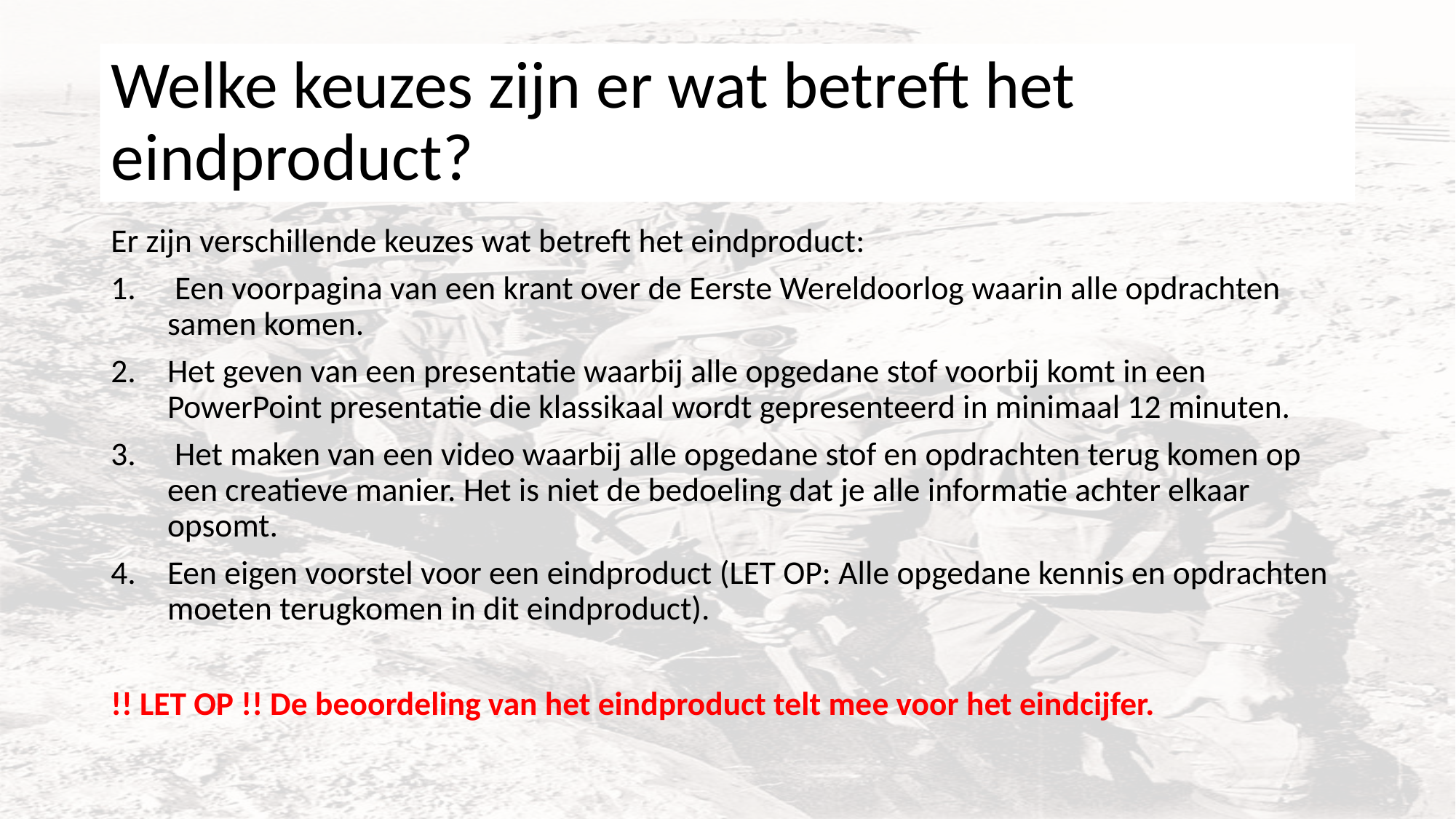

# Welke keuzes zijn er wat betreft het eindproduct?
Er zijn verschillende keuzes wat betreft het eindproduct:
 Een voorpagina van een krant over de Eerste Wereldoorlog waarin alle opdrachten samen komen.
Het geven van een presentatie waarbij alle opgedane stof voorbij komt in een PowerPoint presentatie die klassikaal wordt gepresenteerd in minimaal 12 minuten.
 Het maken van een video waarbij alle opgedane stof en opdrachten terug komen op een creatieve manier. Het is niet de bedoeling dat je alle informatie achter elkaar opsomt.
Een eigen voorstel voor een eindproduct (LET OP: Alle opgedane kennis en opdrachten moeten terugkomen in dit eindproduct).

!! LET OP !! De beoordeling van het eindproduct telt mee voor het eindcijfer.